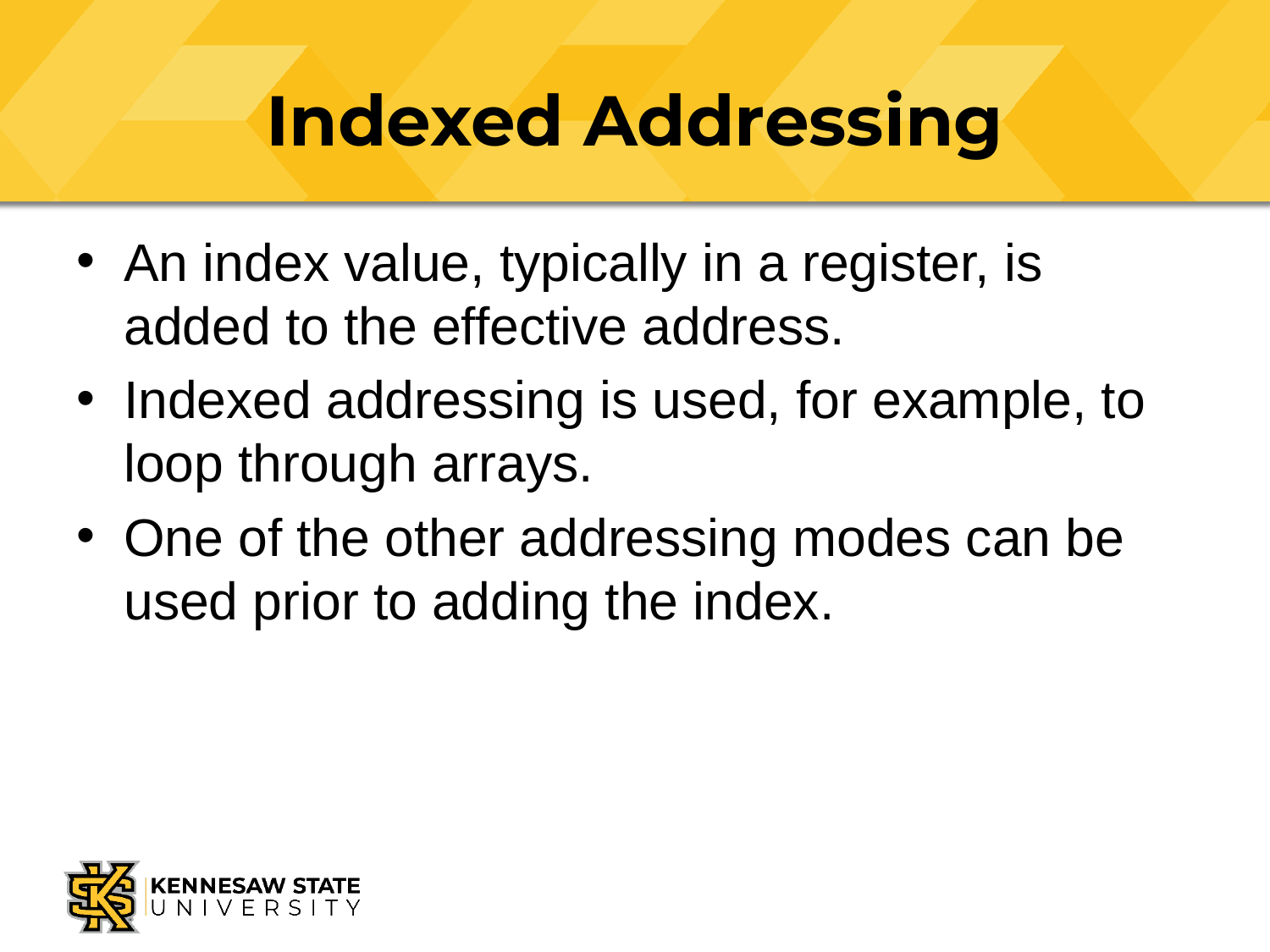

# Indexed Addressing
An index value, typically in a register, is added to the effective address.
Indexed addressing is used, for example, to loop through arrays.
One of the other addressing modes can be used prior to adding the index.